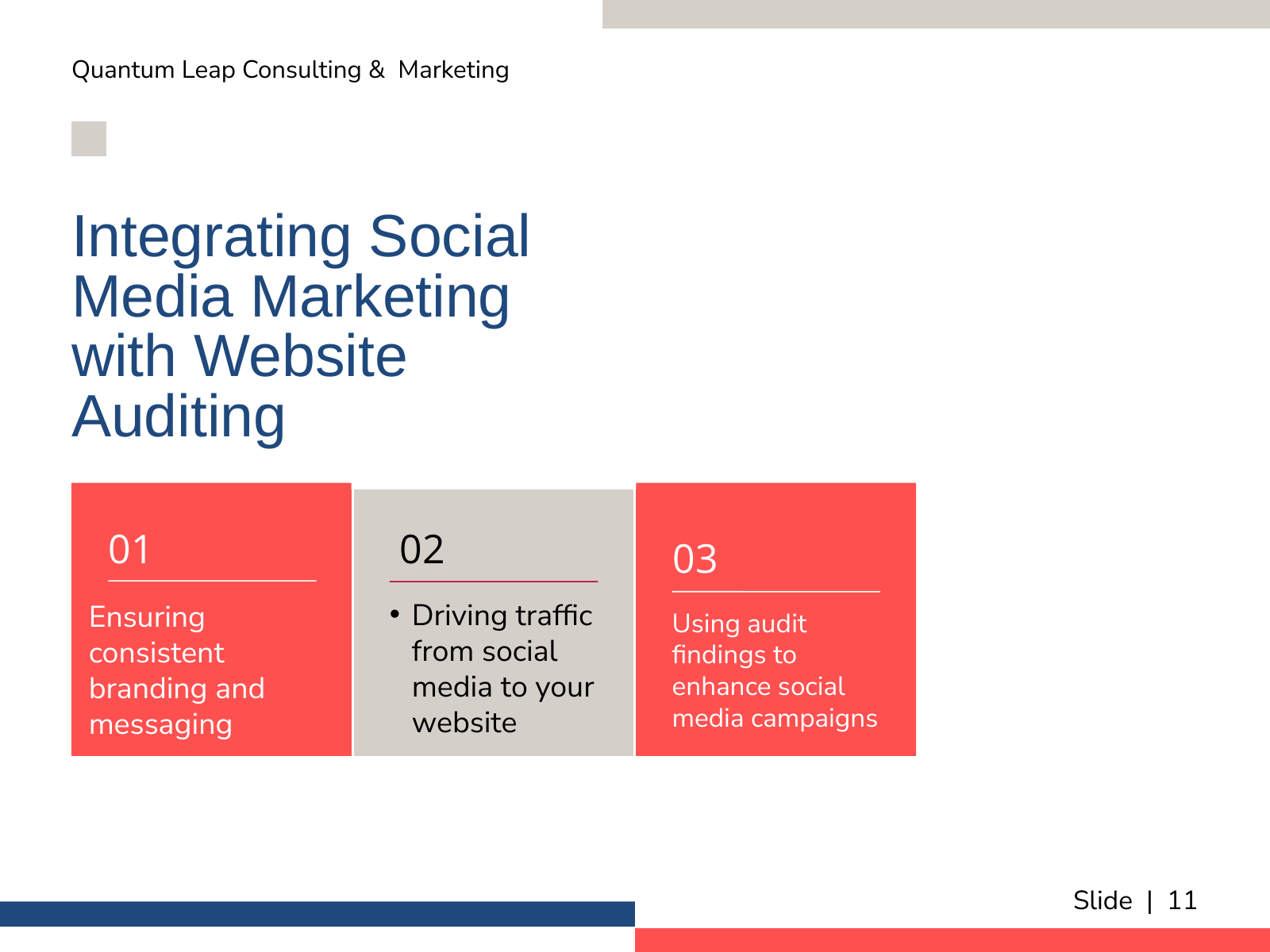

Quantum Leap Consulting &  Marketing

Integrating Social Media Marketing with Website Auditing

01
02
03

Driving traffic from social media to your website
Ensuring consistent branding and messaging
Using audit findings to enhance social media campaigns
Slide  |  11